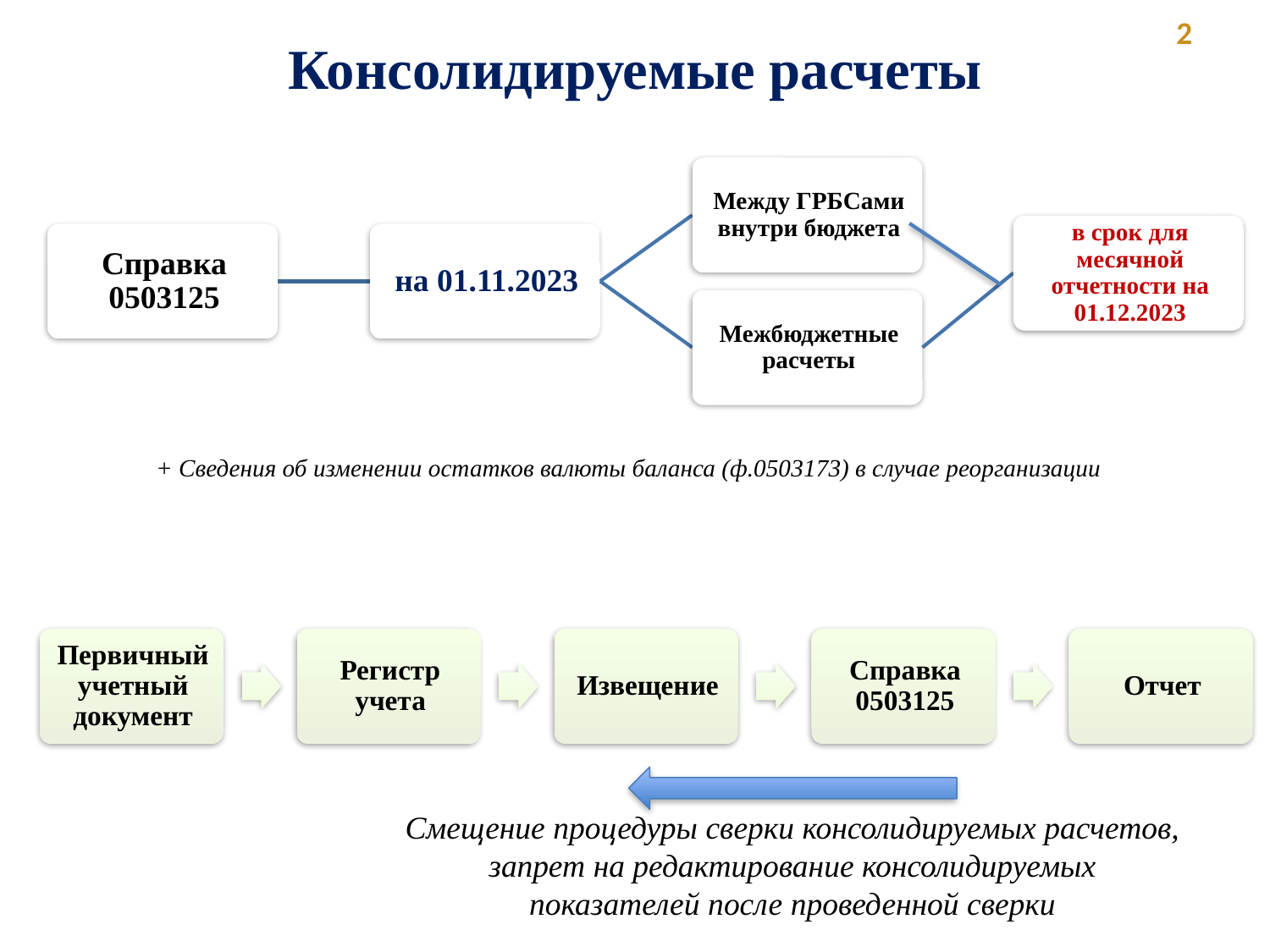

2
Консолидируемые расчеты
Справка 0503125

на 01.11.2023

Между ГРБСами внутри бюджета

Межбюджетные расчеты

в срок для месячной отчетности на 01.12.2023
+ Сведения об изменении остатков валюты баланса (ф.0503173) в случае реорганизации
Первичный учетный документ

Регистр учета

Извещение

Справка 0503125

Отчет

Смещение процедуры сверки консолидируемых расчетов, запрет на редактирование консолидируемых показателей после проведенной сверки